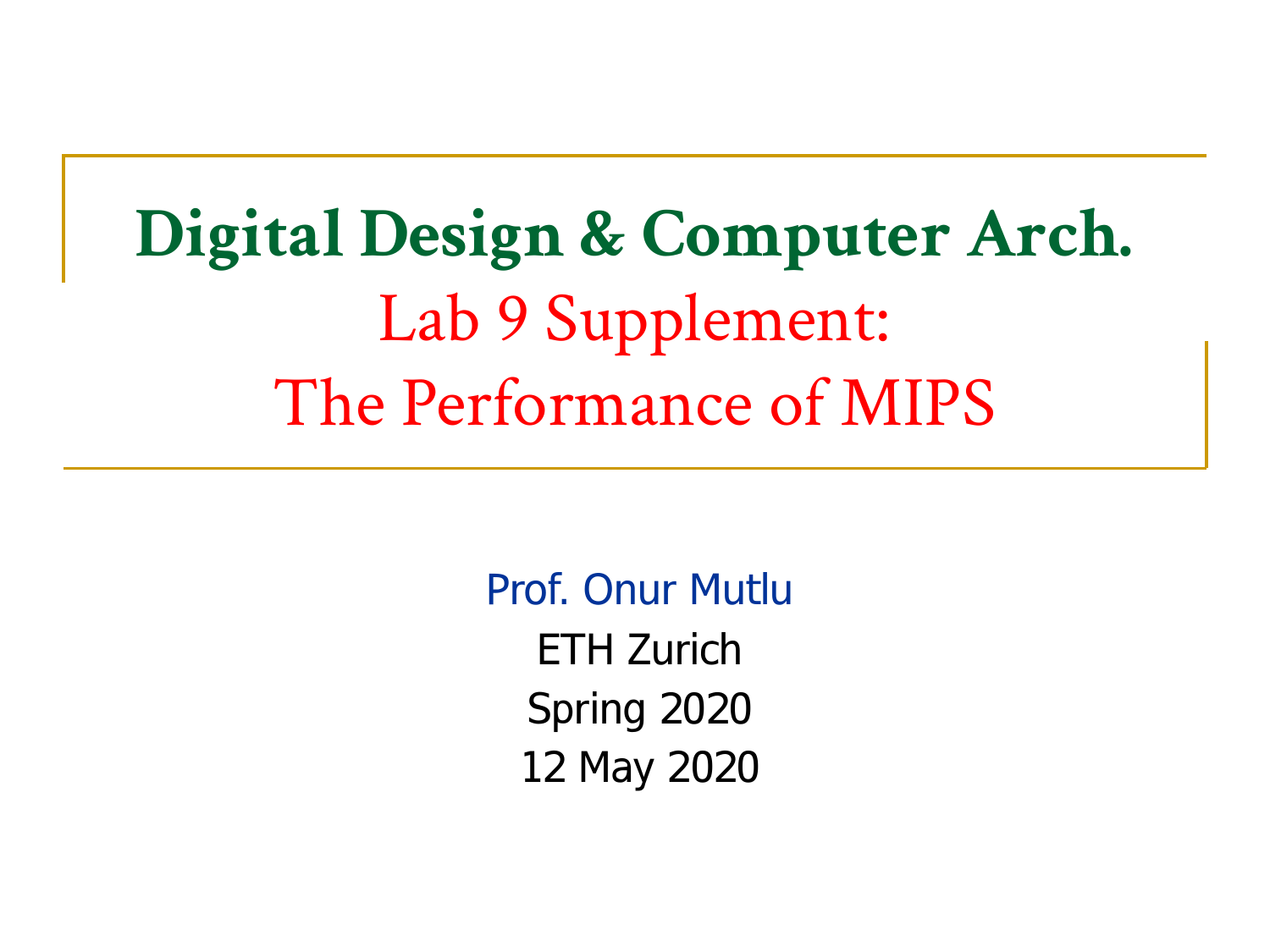

# Digital Design & Computer Arch. Lab 9 Supplement: The Performance of MIPS

Prof. Onur Mutlu
ETH Zurich
Spring 2020
12 May 2020